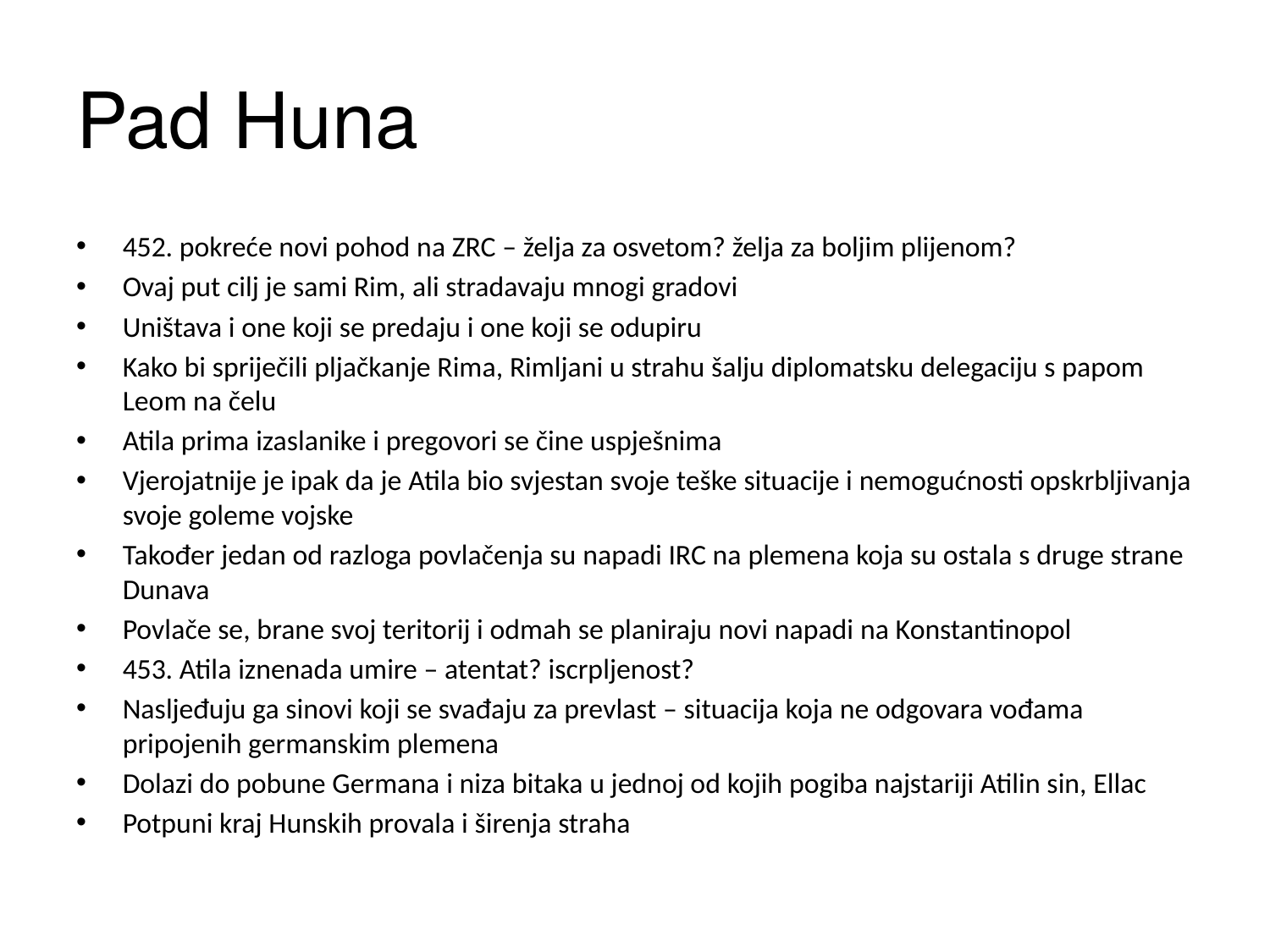

# Pad Huna
452. pokreće novi pohod na ZRC – želja za osvetom? želja za boljim plijenom?
Ovaj put cilj je sami Rim, ali stradavaju mnogi gradovi
Uništava i one koji se predaju i one koji se odupiru
Kako bi spriječili pljačkanje Rima, Rimljani u strahu šalju diplomatsku delegaciju s papom Leom na čelu
Atila prima izaslanike i pregovori se čine uspješnima
Vjerojatnije je ipak da je Atila bio svjestan svoje teške situacije i nemogućnosti opskrbljivanja svoje goleme vojske
Također jedan od razloga povlačenja su napadi IRC na plemena koja su ostala s druge strane Dunava
Povlače se, brane svoj teritorij i odmah se planiraju novi napadi na Konstantinopol
453. Atila iznenada umire – atentat? iscrpljenost?
Nasljeđuju ga sinovi koji se svađaju za prevlast – situacija koja ne odgovara vođama pripojenih germanskim plemena
Dolazi do pobune Germana i niza bitaka u jednoj od kojih pogiba najstariji Atilin sin, Ellac
Potpuni kraj Hunskih provala i širenja straha